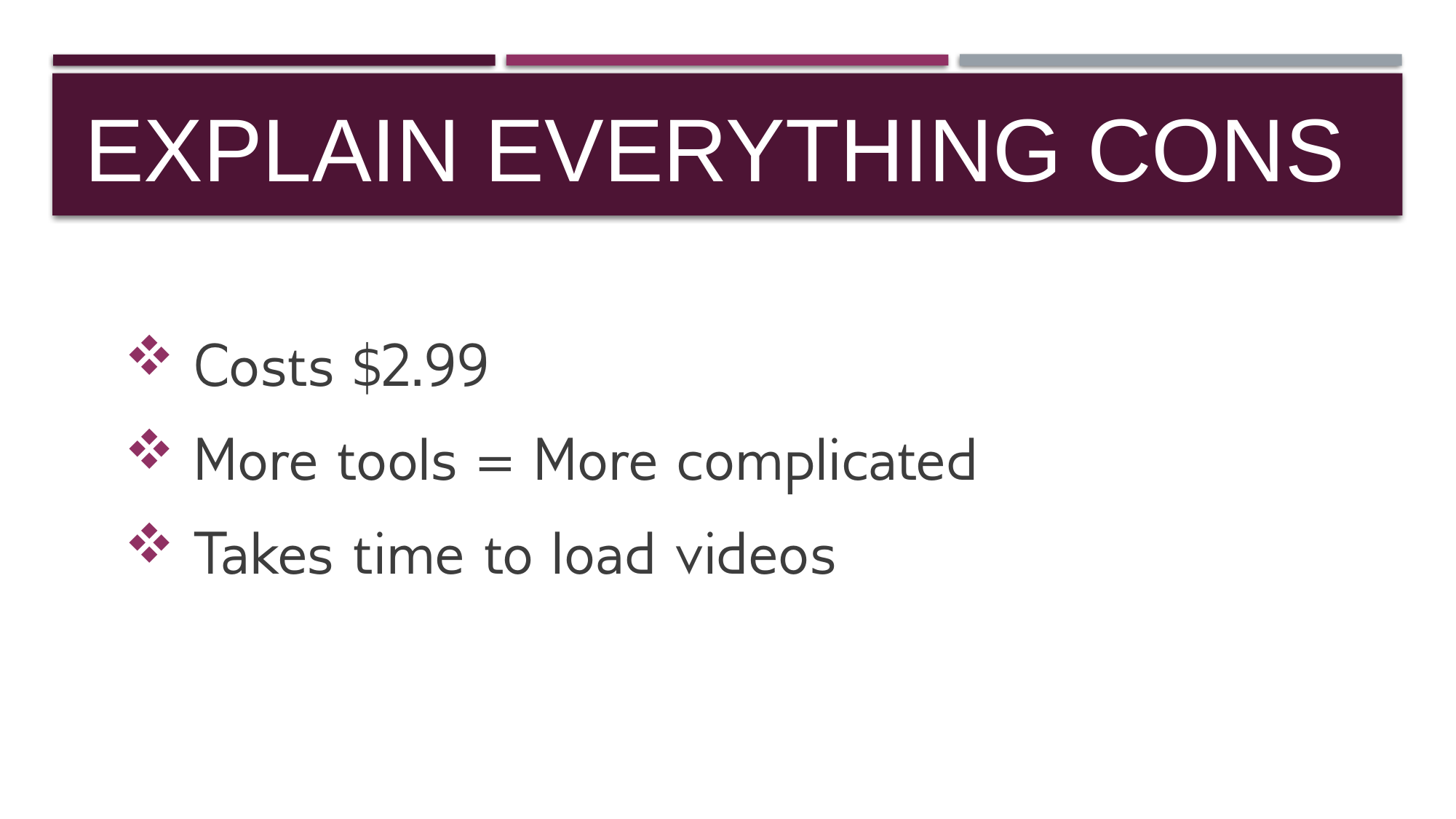

Costs $2.99
 More tools = More complicated
 Takes time to load videos
# Explain Everything cons